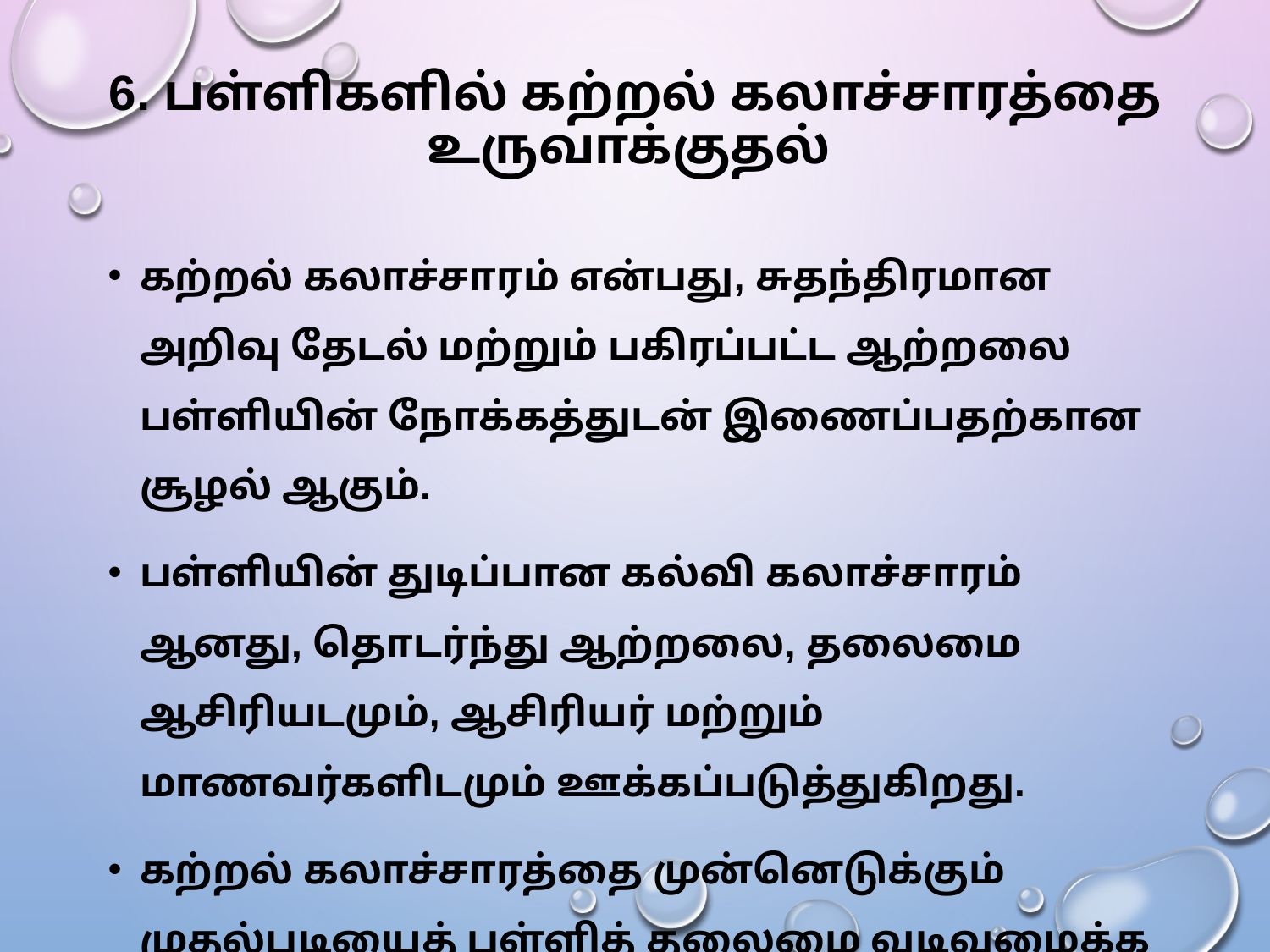

# 6. பள்ளிகளில் கற்றல் கலாச்சாரத்தை உருவாக்குதல்
கற்றல் கலாச்சாரம் என்பது, சுதந்திரமான அறிவு தேடல் மற்றும் பகிரப்பட்ட ஆற்றலை பள்ளியின் நோக்கத்துடன் இணைப்பதற்கான சூழல் ஆகும்.
பள்ளியின் துடிப்பான கல்வி கலாச்சாரம் ஆனது, தொடர்ந்து ஆற்றலை, தலைமை ஆசிரியடமும், ஆசிரியர் மற்றும் மாணவர்களிடமும் ஊக்கப்படுத்துகிறது.
கற்றல் கலாச்சாரத்தை முன்னெடுக்கும் முதல்படியைத் பள்ளித் தலைமை வடிவமைக்க வேண்டும்.